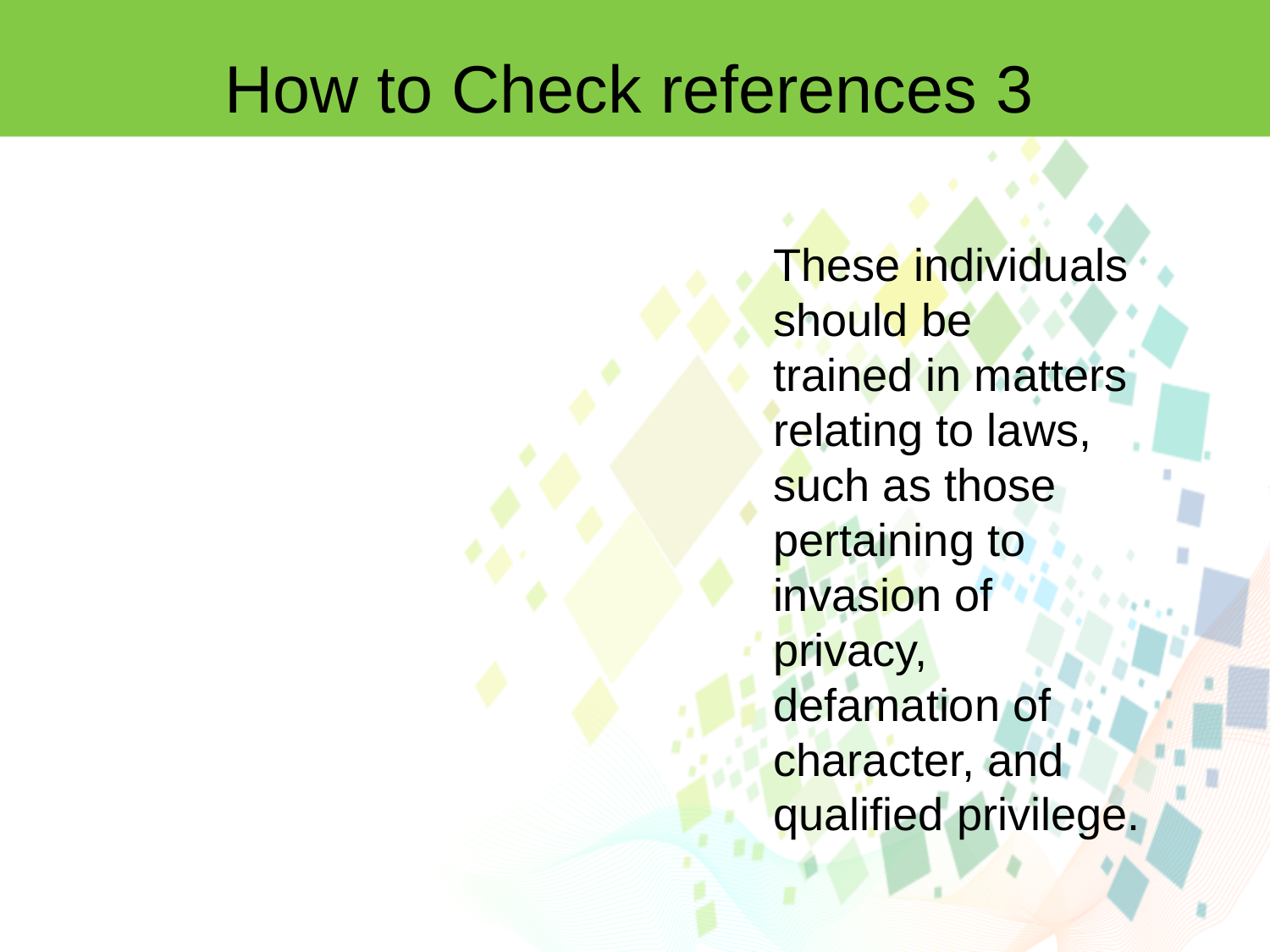

How to Check references 3
These individuals should be
trained in matters relating to laws, such as those pertaining to invasion of privacy, defamation of character, and qualified privilege.